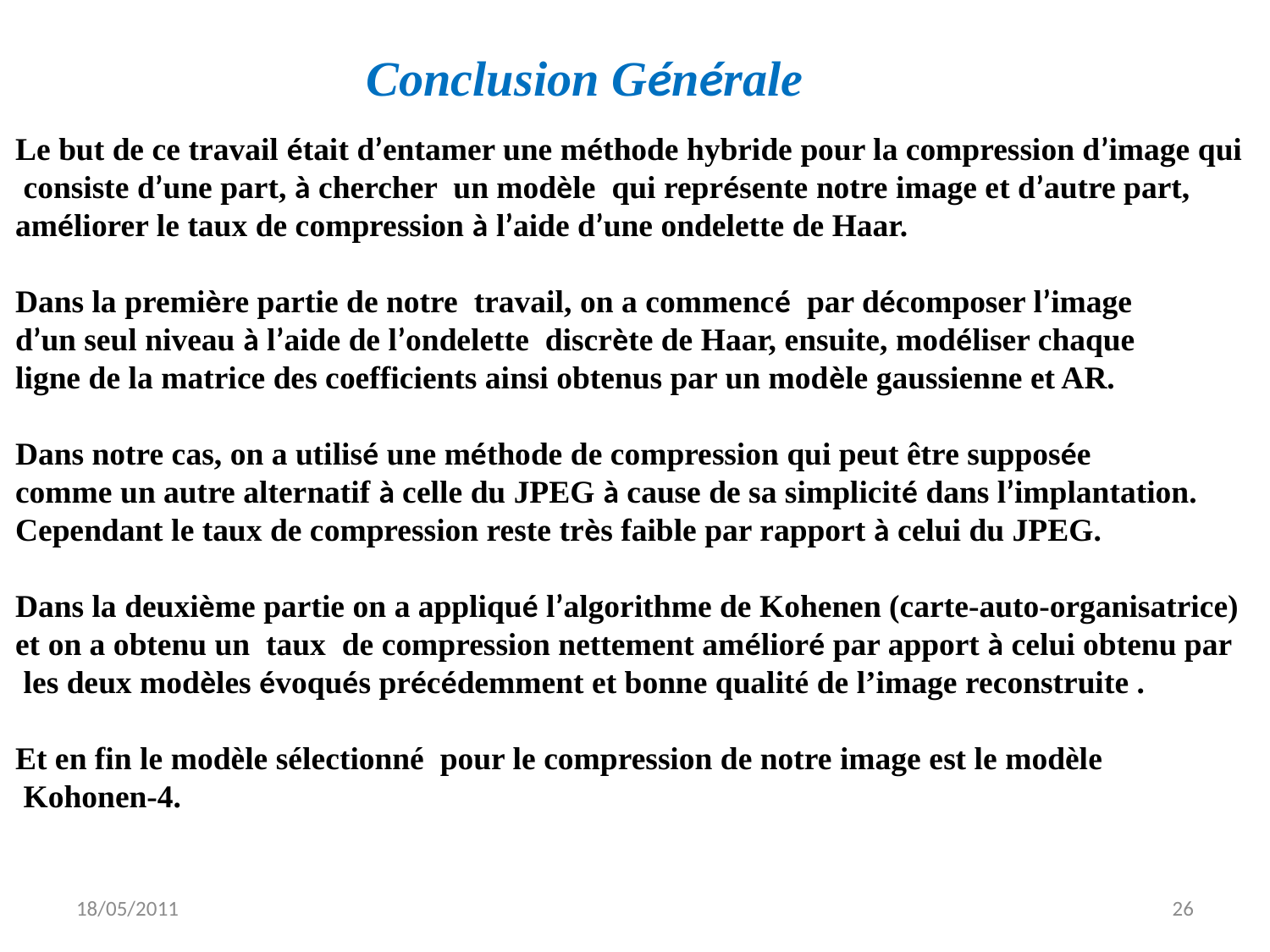

Conclusion Générale
Le but de ce travail était d’entamer une méthode hybride pour la compression d’image qui
 consiste d’une part, à chercher  un modèle  qui représente notre image et d’autre part,
améliorer le taux de compression à l’aide d’une ondelette de Haar.

Dans la première partie de notre  travail, on a commencé  par décomposer l’image
d’un seul niveau à l’aide de l’ondelette  discrète de Haar, ensuite, modéliser chaque
ligne de la matrice des coefficients ainsi obtenus par un modèle gaussienne et AR.

Dans notre cas, on a utilisé une méthode de compression qui peut être supposée
comme un autre alternatif à celle du JPEG à cause de sa simplicité dans l’implantation.
Cependant le taux de compression reste très faible par rapport à celui du JPEG.

Dans la deuxième partie on a appliqué l’algorithme de Kohenen (carte-auto-organisatrice)
et on a obtenu un  taux  de compression nettement amélioré par apport à celui obtenu par
 les deux modèles évoqués précédemment et bonne qualité de l’image reconstruite .

Et en fin le modèle sélectionné  pour le compression de notre image est le modèle
 Kohonen-4.

18/05/2011
26